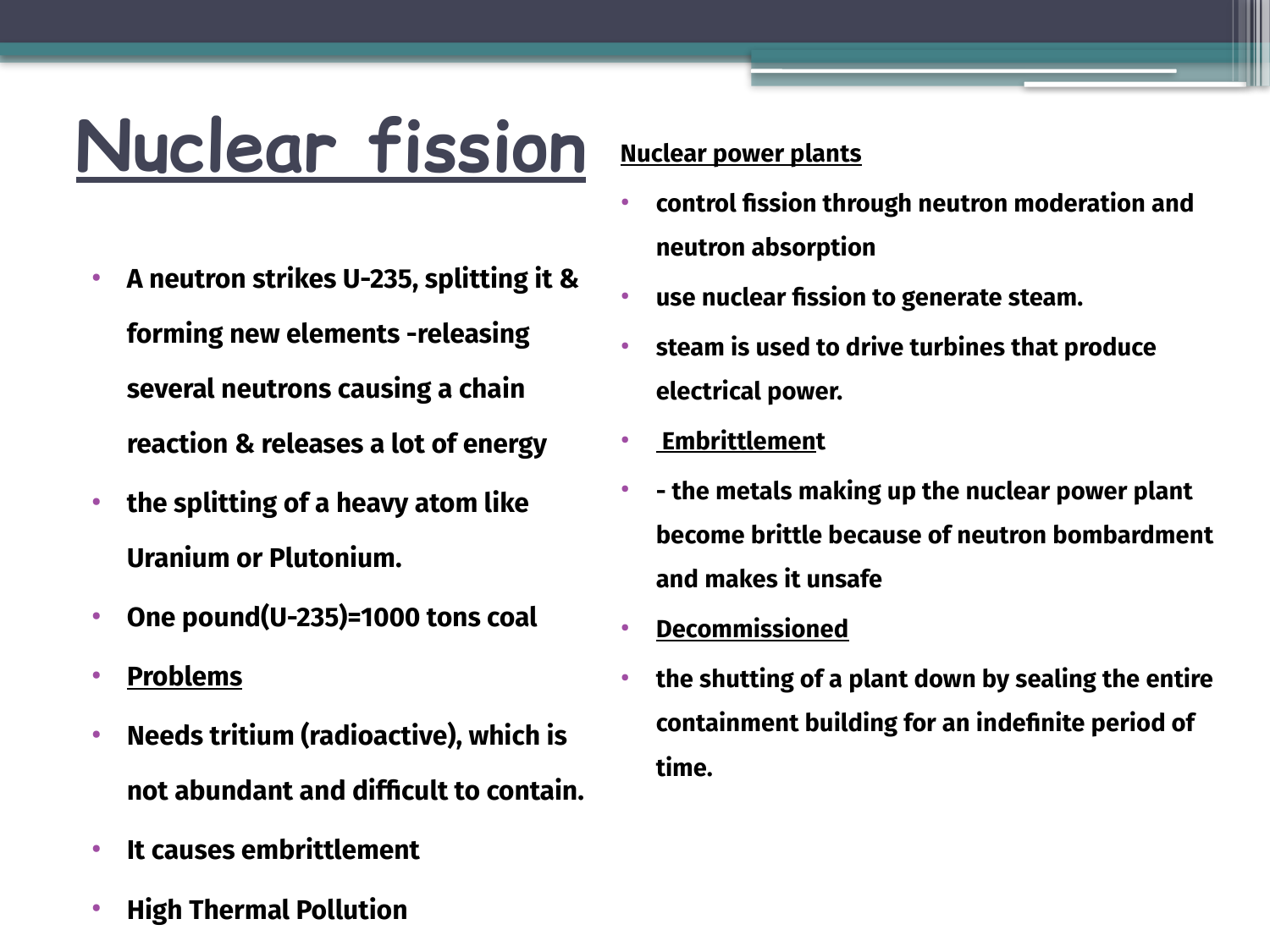

# Nuclear fission
Nuclear power plants
control fission through neutron moderation and neutron absorption
use nuclear fission to generate steam.
steam is used to drive turbines that produce electrical power.
 Embrittlement
- the metals making up the nuclear power plant become brittle because of neutron bombardment and makes it unsafe
Decommissioned
the shutting of a plant down by sealing the entire containment building for an indefinite period of time.

A neutron strikes U-235, splitting it & forming new elements -releasing several neutrons causing a chain reaction & releases a lot of energy
the splitting of a heavy atom like Uranium or Plutonium.
One pound(U-235)=1000 tons coal
Problems
Needs tritium (radioactive), which is not abundant and difficult to contain.
It causes embrittlement
High Thermal Pollution